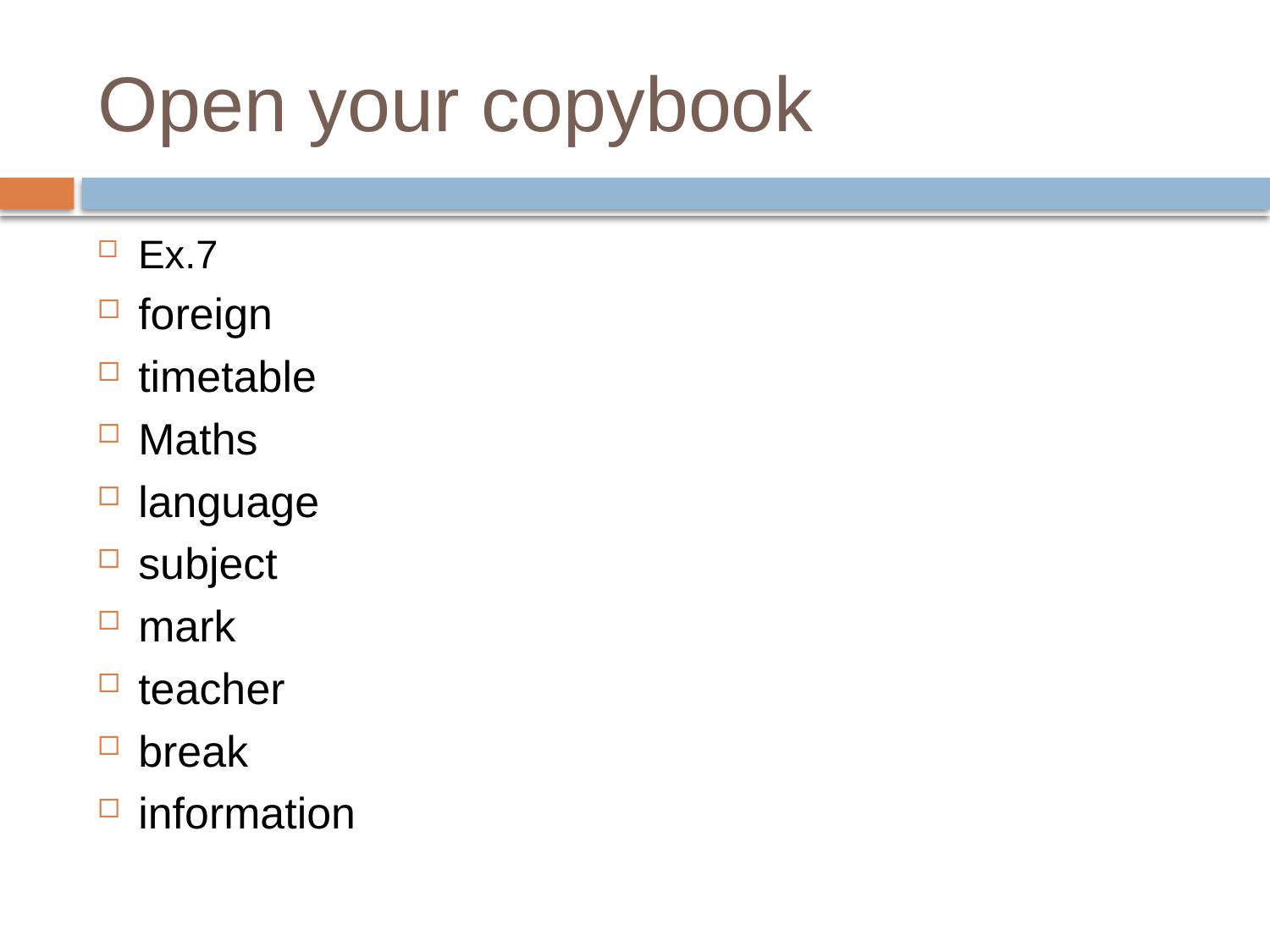

# Open your copybook
Ex.7
foreign
timetable
Maths
language
subject
mark
teacher
break
information